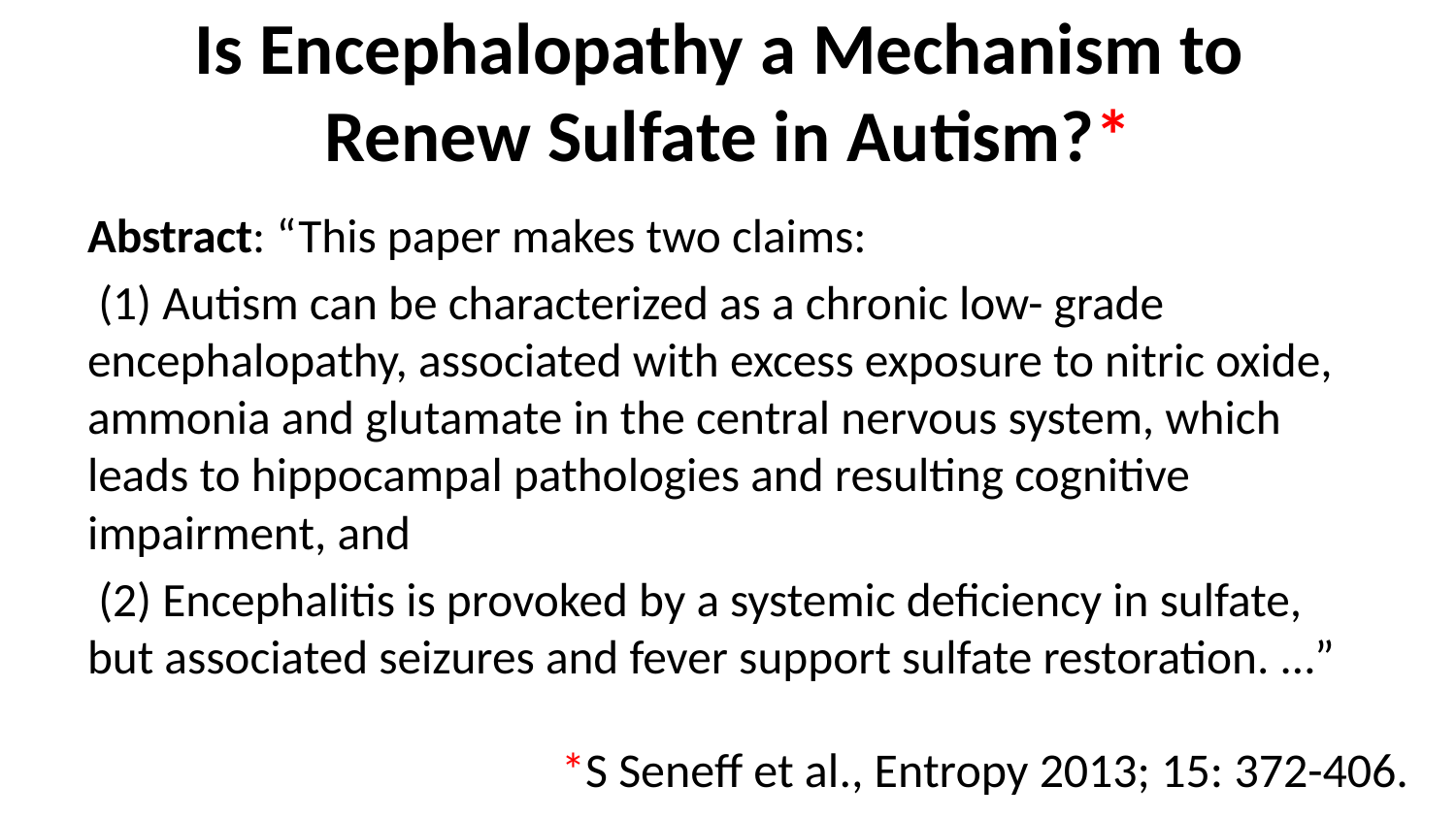

# Is Encephalopathy a Mechanism to  Renew Sulfate in Autism?*
Abstract: “This paper makes two claims:
 (1) Autism can be characterized as a chronic low- grade encephalopathy, associated with excess exposure to nitric oxide, ammonia and glutamate in the central nervous system, which leads to hippocampal pathologies and resulting cognitive impairment, and
 (2) Encephalitis is provoked by a systemic deficiency in sulfate, but associated seizures and fever support sulfate restoration. …”

*S Seneff et al., Entropy 2013; 15: 372-406.